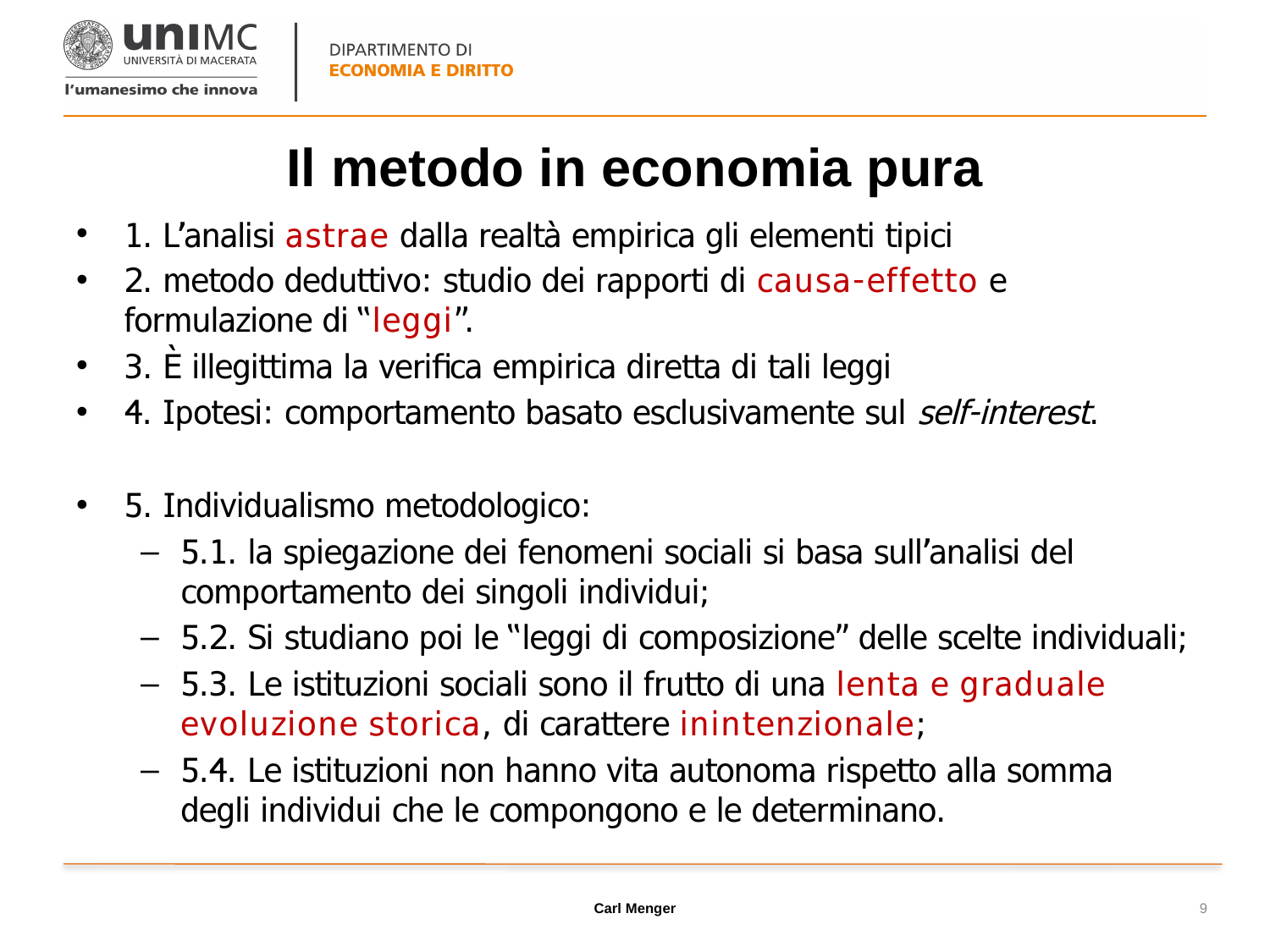

# Il metodo in economia pura
1. L’analisi astrae dalla realtà empirica gli elementi tipici
2. metodo deduttivo: studio dei rapporti di causa-effetto e formulazione di “leggi”.
3. È illegittima la verifica empirica diretta di tali leggi
4. Ipotesi: comportamento basato esclusivamente sul self-interest.

5. Individualismo metodologico:
5.1. la spiegazione dei fenomeni sociali si basa sull’analisi del comportamento dei singoli individui;
5.2. Si studiano poi le “leggi di composizione” delle scelte individuali;
5.3. Le istituzioni sociali sono il frutto di una lenta e graduale evoluzione storica, di carattere inintenzionale;
5.4. Le istituzioni non hanno vita autonoma rispetto alla somma degli individui che le compongono e le determinano.

Carl Menger
9